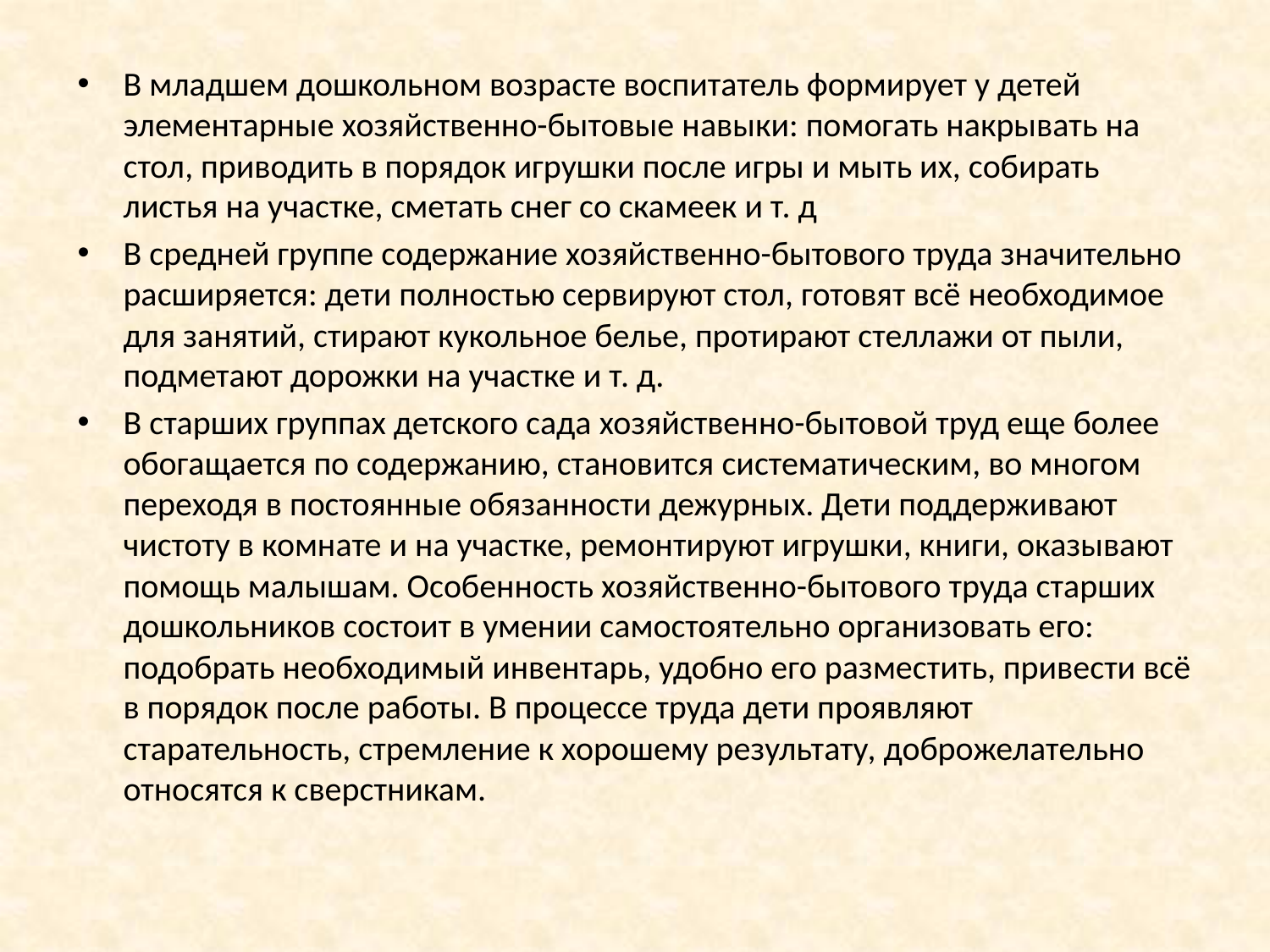

В младшем дошкольном возрасте воспитатель формирует у детей элементарные хозяйственно-бытовые навыки: помогать накрывать на стол, приводить в порядок игрушки после игры и мыть их, собирать листья на участке, сметать снег со скамеек и т. д
В средней группе содержание хозяйственно-бытового труда значительно расширяется: дети полностью сервируют стол, готовят всё необходимое для занятий, стирают кукольное белье, протирают стеллажи от пыли, подметают дорожки на участке и т. д.
В старших группах детского сада хозяйственно-бытовой труд еще более обогащается по содержанию, становится систематическим, во многом переходя в постоянные обязанности дежурных. Дети поддерживают чистоту в комнате и на участке, ремонтируют игрушки, книги, оказывают помощь малышам. Особенность хозяйственно-бытового труда старших дошкольников состоит в умении самостоятельно организовать его: подобрать необходимый инвентарь, удобно его разместить, привести всё в порядок после работы. В процессе труда дети проявляют старательность, стремление к хорошему результату, доброжелательно относятся к сверстникам.